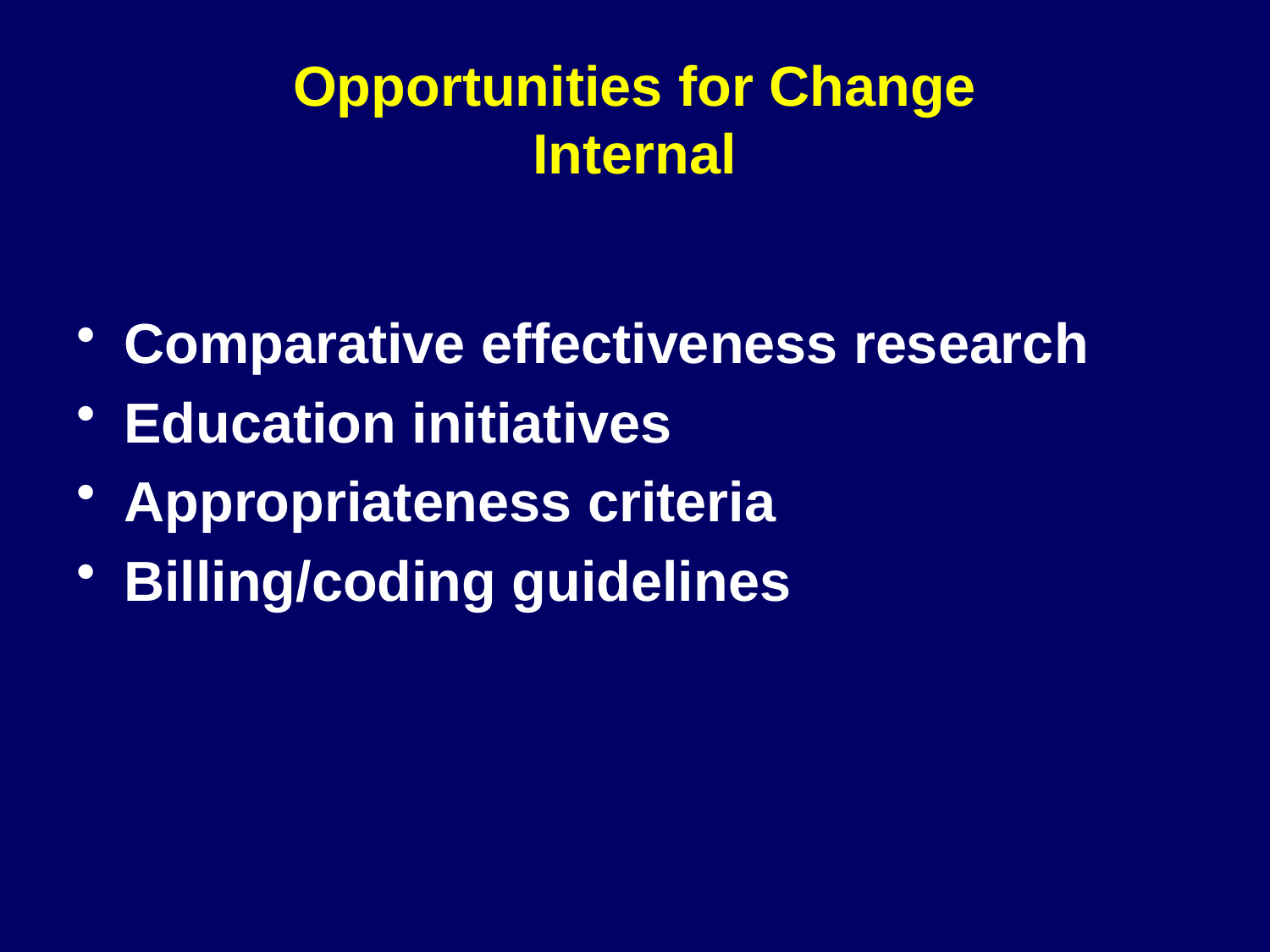

# Opportunities for Change Internal

Comparative effectiveness research
Education initiatives
Appropriateness criteria
Billing/coding guidelines